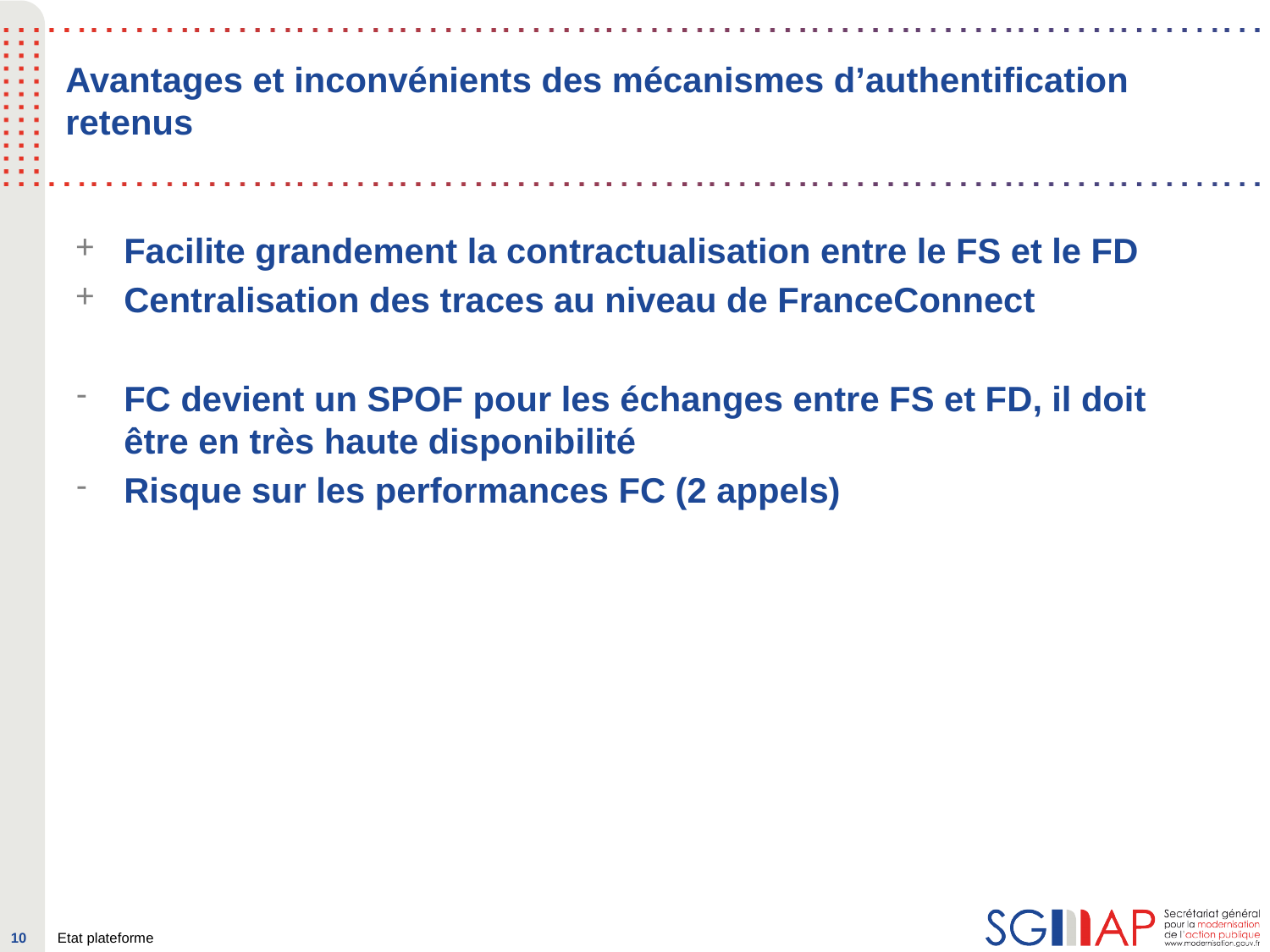

# Avantages et inconvénients des mécanismes d’authentification retenus
Facilite grandement la contractualisation entre le FS et le FD
Centralisation des traces au niveau de FranceConnect

FC devient un SPOF pour les échanges entre FS et FD, il doit être en très haute disponibilité
Risque sur les performances FC (2 appels)